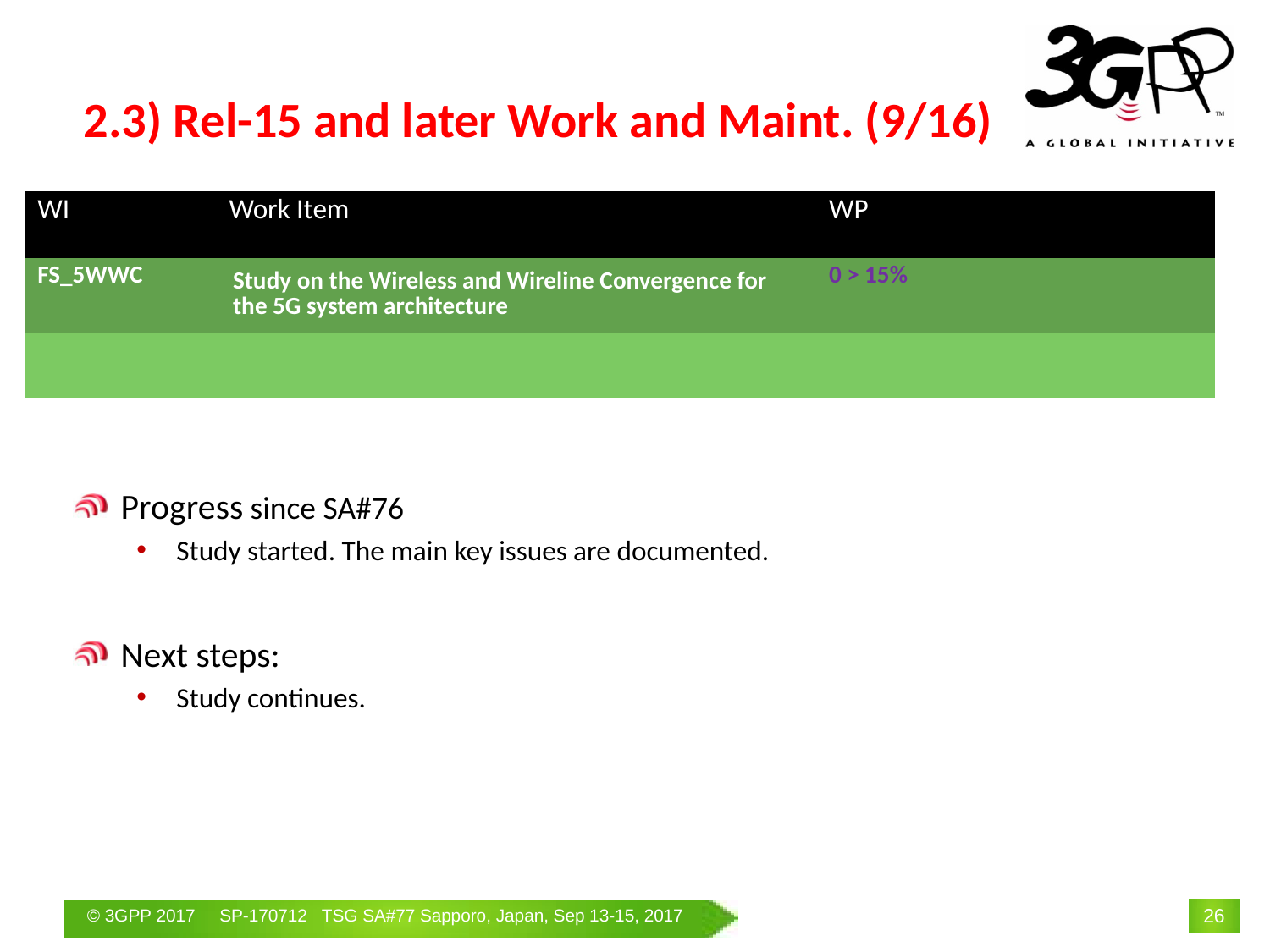

# 2.3) Rel-15 and later Work and Maint. (9/16)
| WI | Work Item | WP |  |  |
| --- | --- | --- | --- | --- |
| FS\_5WWC | Study on the Wireless and Wireline Convergence for the 5G system architecture | 0 > 15% |  |  |
|  |  |  |  |  |
Progress since SA#76
Study started. The main key issues are documented.

Next steps:
Study continues.